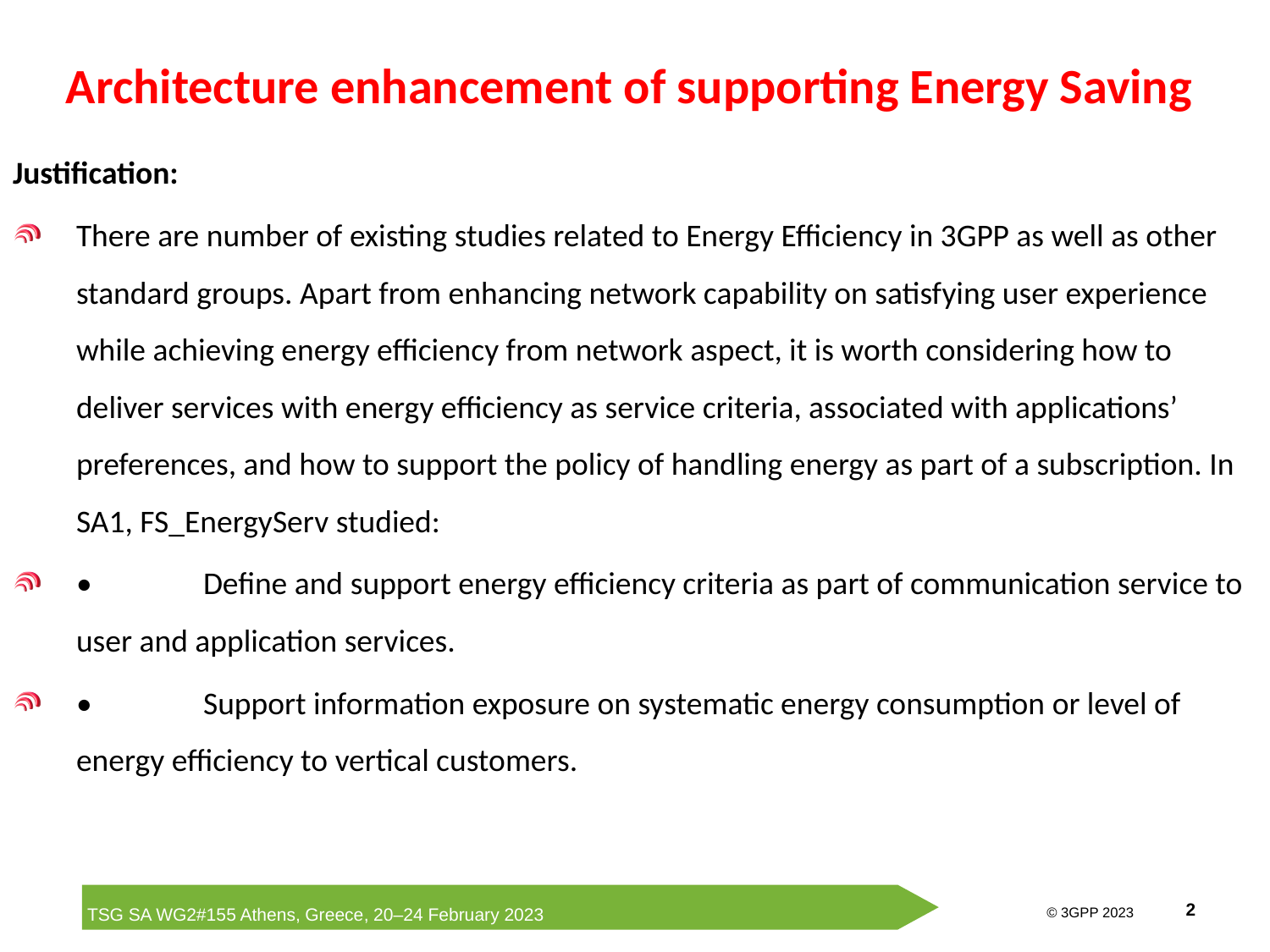

# Architecture enhancement of supporting Energy Saving
Justification:
There are number of existing studies related to Energy Efficiency in 3GPP as well as other standard groups. Apart from enhancing network capability on satisfying user experience while achieving energy efficiency from network aspect, it is worth considering how to deliver services with energy efficiency as service criteria, associated with applications’ preferences, and how to support the policy of handling energy as part of a subscription. In SA1, FS_EnergyServ studied:
•	Define and support energy efficiency criteria as part of communication service to user and application services.
•	Support information exposure on systematic energy consumption or level of energy efficiency to vertical customers.